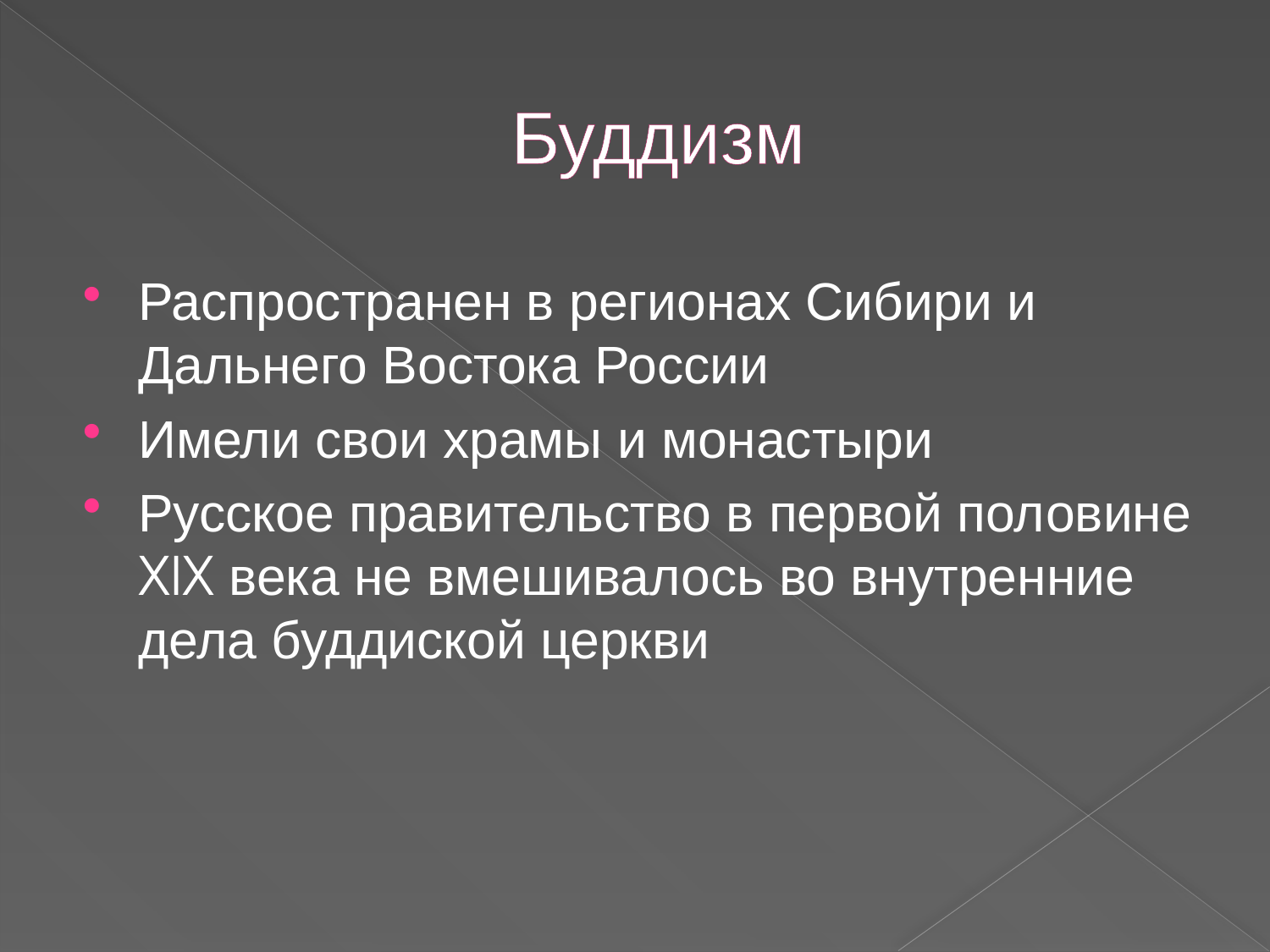

# Буддизм
Распространен в регионах Сибири и Дальнего Востока России
Имели свои храмы и монастыри
Русское правительство в первой половине XIX века не вмешивалось во внутренние дела буддиской церкви